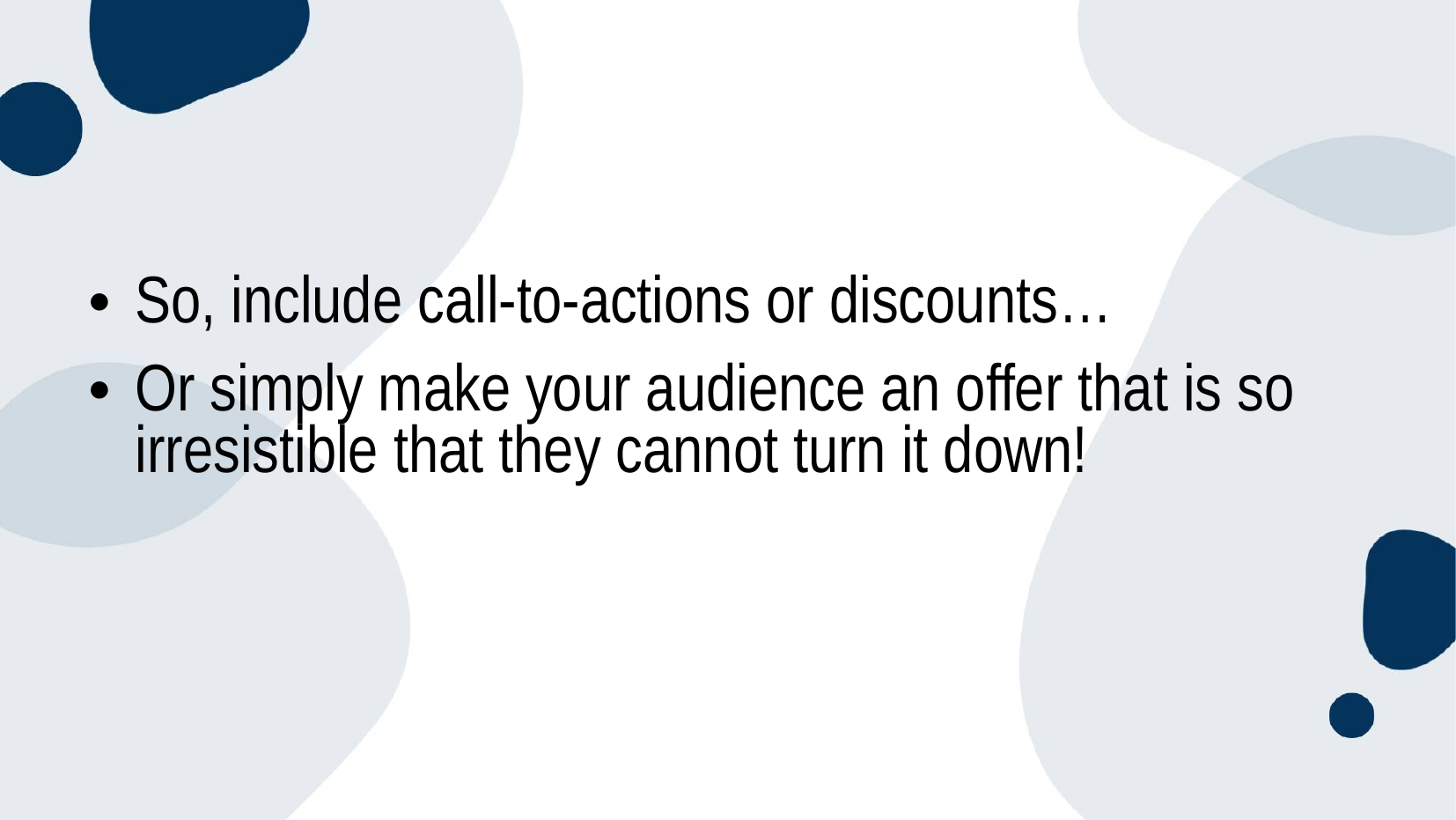

So, include call-to-actions or discounts…
Or simply make your audience an offer that is so irresistible that they cannot turn it down!